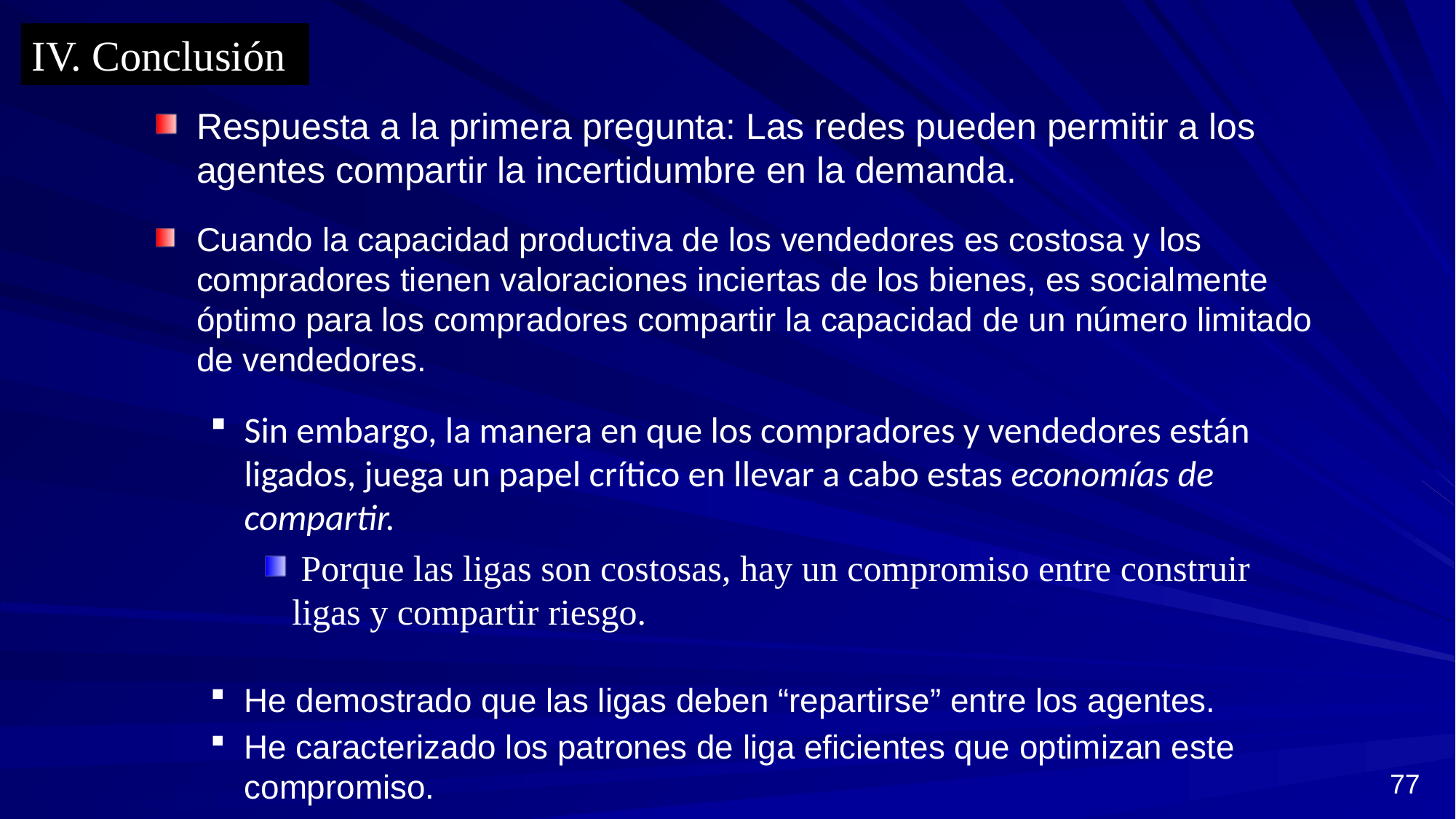

IV. Conclusión
Respuesta a la primera pregunta: Las redes pueden permitir a los agentes compartir la incertidumbre en la demanda.

Cuando la capacidad productiva de los vendedores es costosa y los compradores tienen valoraciones inciertas de los bienes, es socialmente óptimo para los compradores compartir la capacidad de un número limitado de vendedores.

Sin embargo, la manera en que los compradores y vendedores están ligados, juega un papel crítico en llevar a cabo estas economías de compartir.
 Porque las ligas son costosas, hay un compromiso entre construir ligas y compartir riesgo.

He demostrado que las ligas deben “repartirse” entre los agentes.
He caracterizado los patrones de liga eficientes que optimizan este compromiso.
77